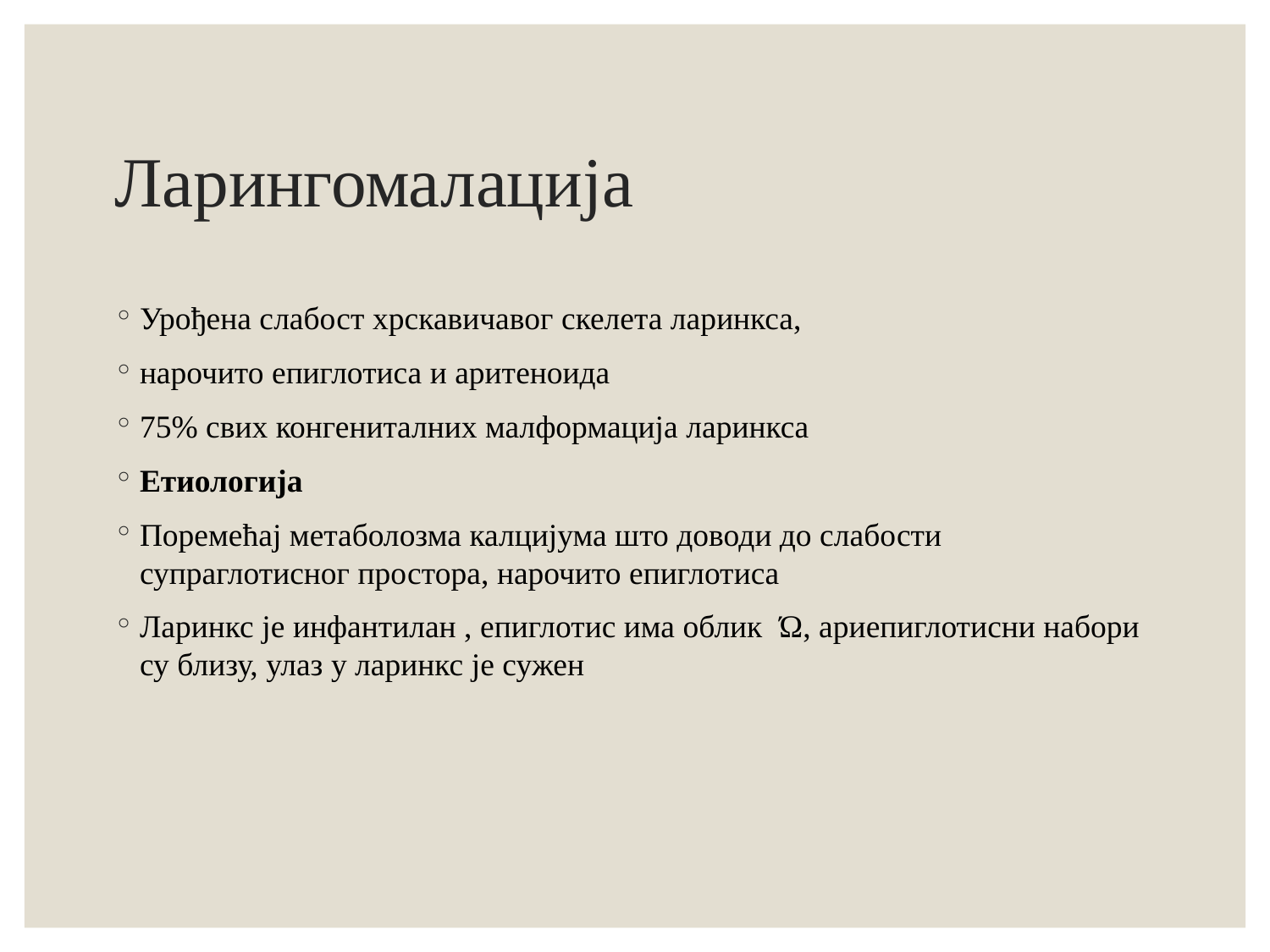

# Ларингомалација
Урођена слабост хрскавичавог скелета ларинкса,
нарочито епиглотиса и аритеноида
75% свих конгениталних малформација ларинкса
Етиологија
Поремећај метаболозма калцијума што доводи до слабости супраглотисног простора, нарочито епиглотиса
Ларинкс је инфантилан , епиглотис има облик  Ώ, ариепиглотисни набори су близу, улаз у ларинкс је сужен